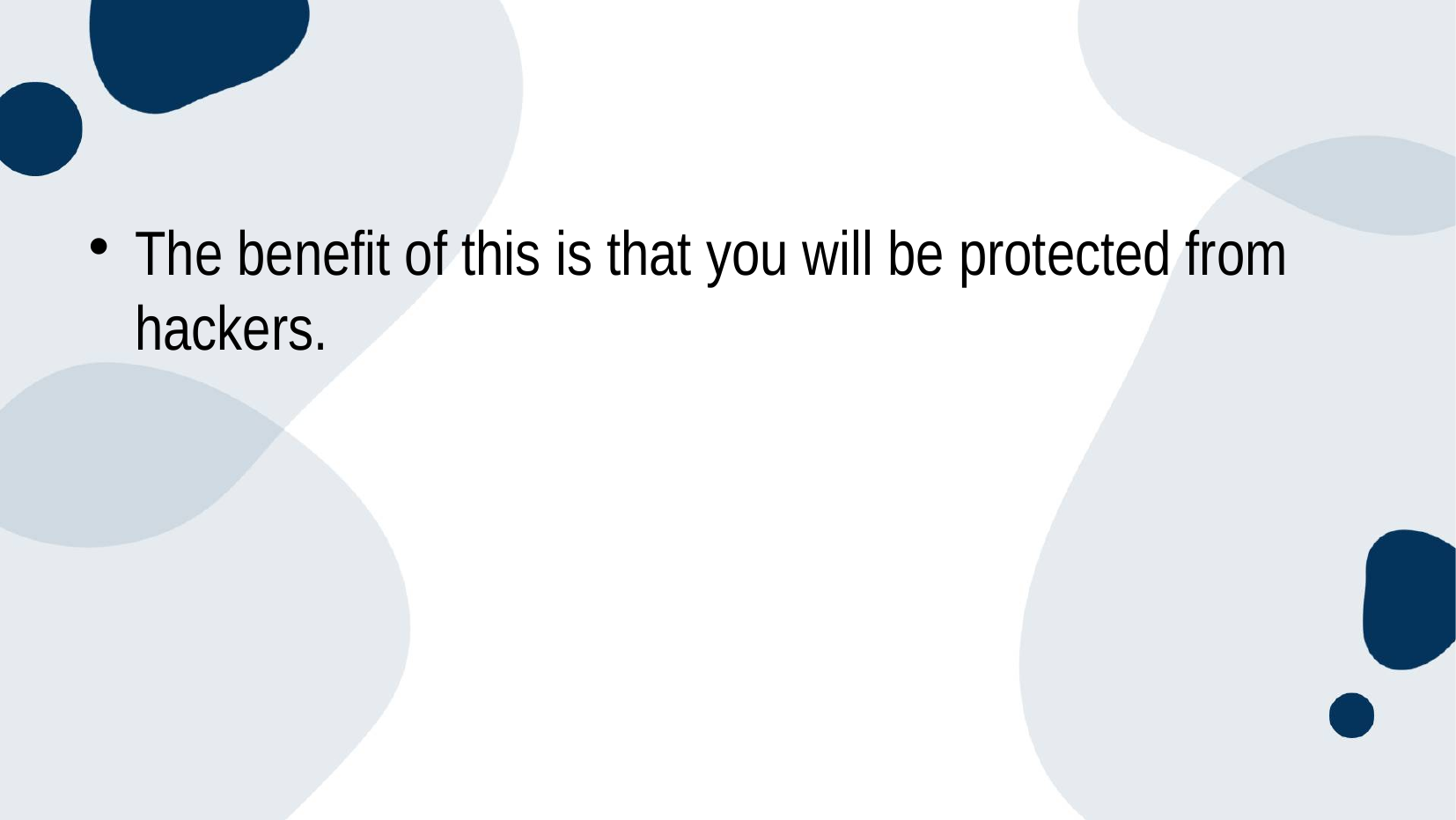

#
The benefit of this is that you will be protected from hackers.